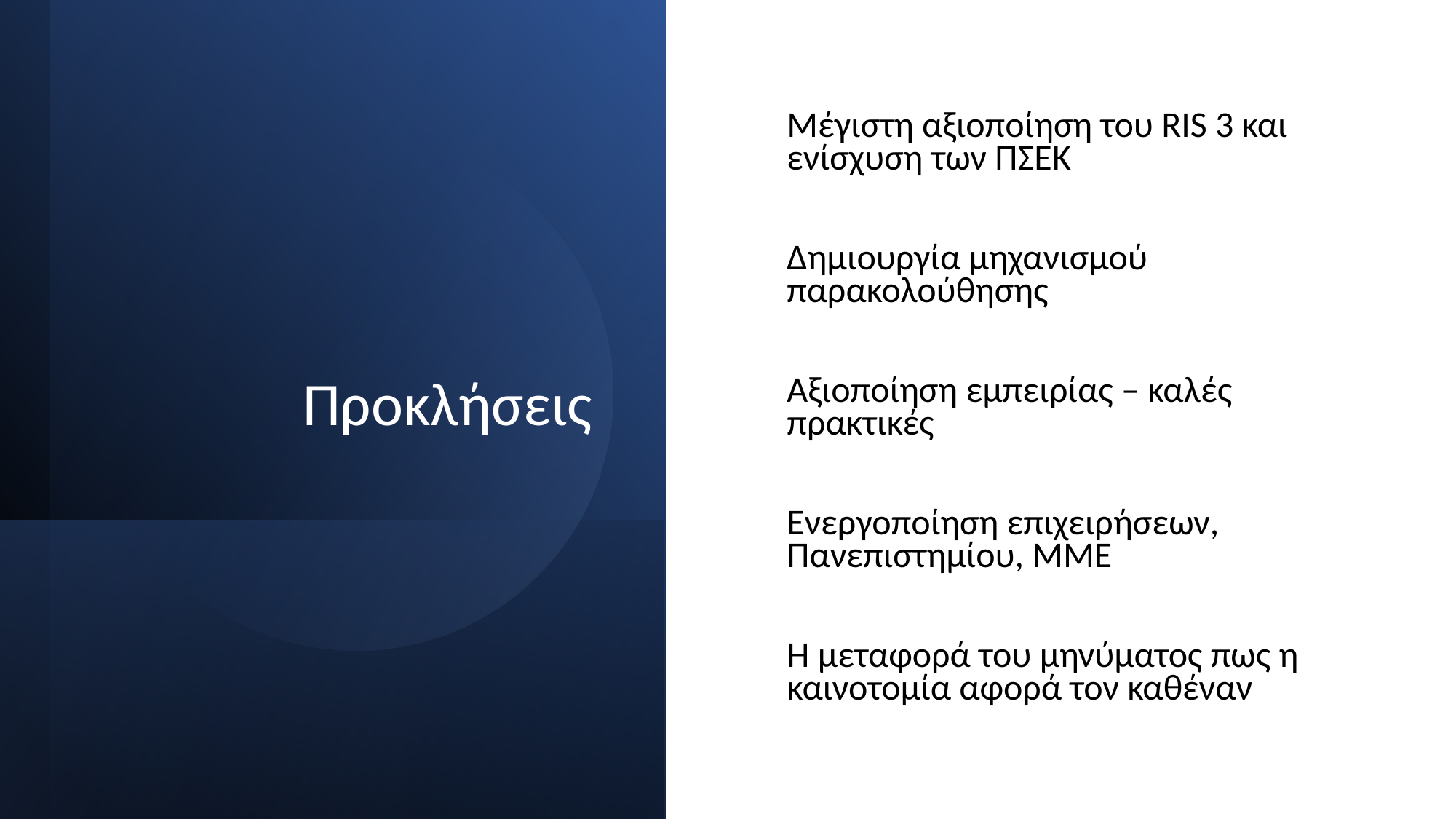

Μέγιστη αξιοποίηση του RIS 3 και ενίσχυση των ΠΣΕΚ

Δημιουργία μηχανισμού παρακολούθησης

Αξιοποίηση εμπειρίας – καλές πρακτικές

Ενεργοποίηση επιχειρήσεων, Πανεπιστημίου, ΜΜΕ

Η μεταφορά του μηνύματος πως η καινοτομία αφορά τον καθέναν

Προκλήσεις